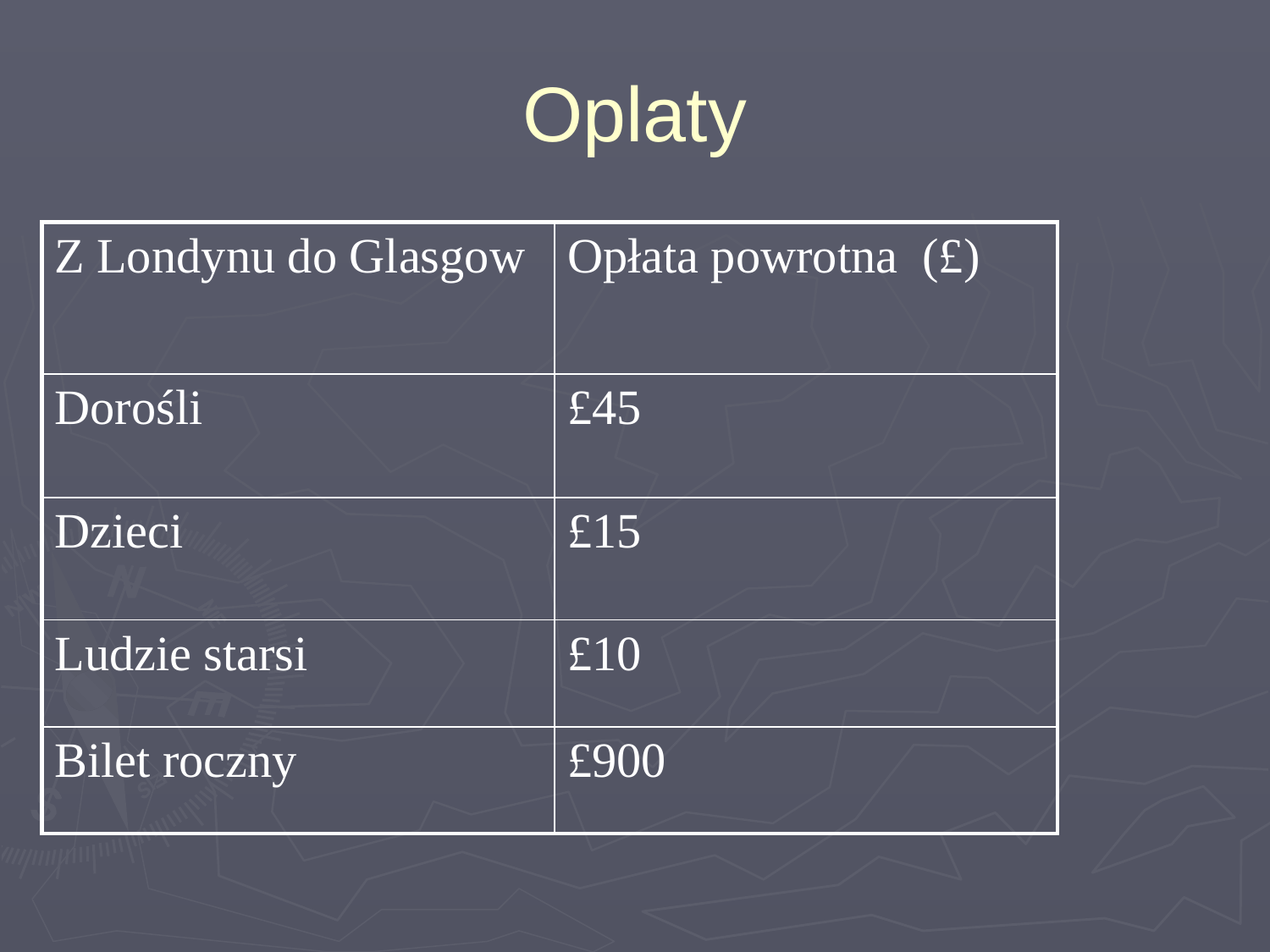

# Oplaty
| Z Londynu do Glasgow | Opłata powrotna (£) |
| --- | --- |
| Dorośli | £45 |
| Dzieci | £15 |
| Ludzie starsi | £10 |
| Bilet roczny | £900 |